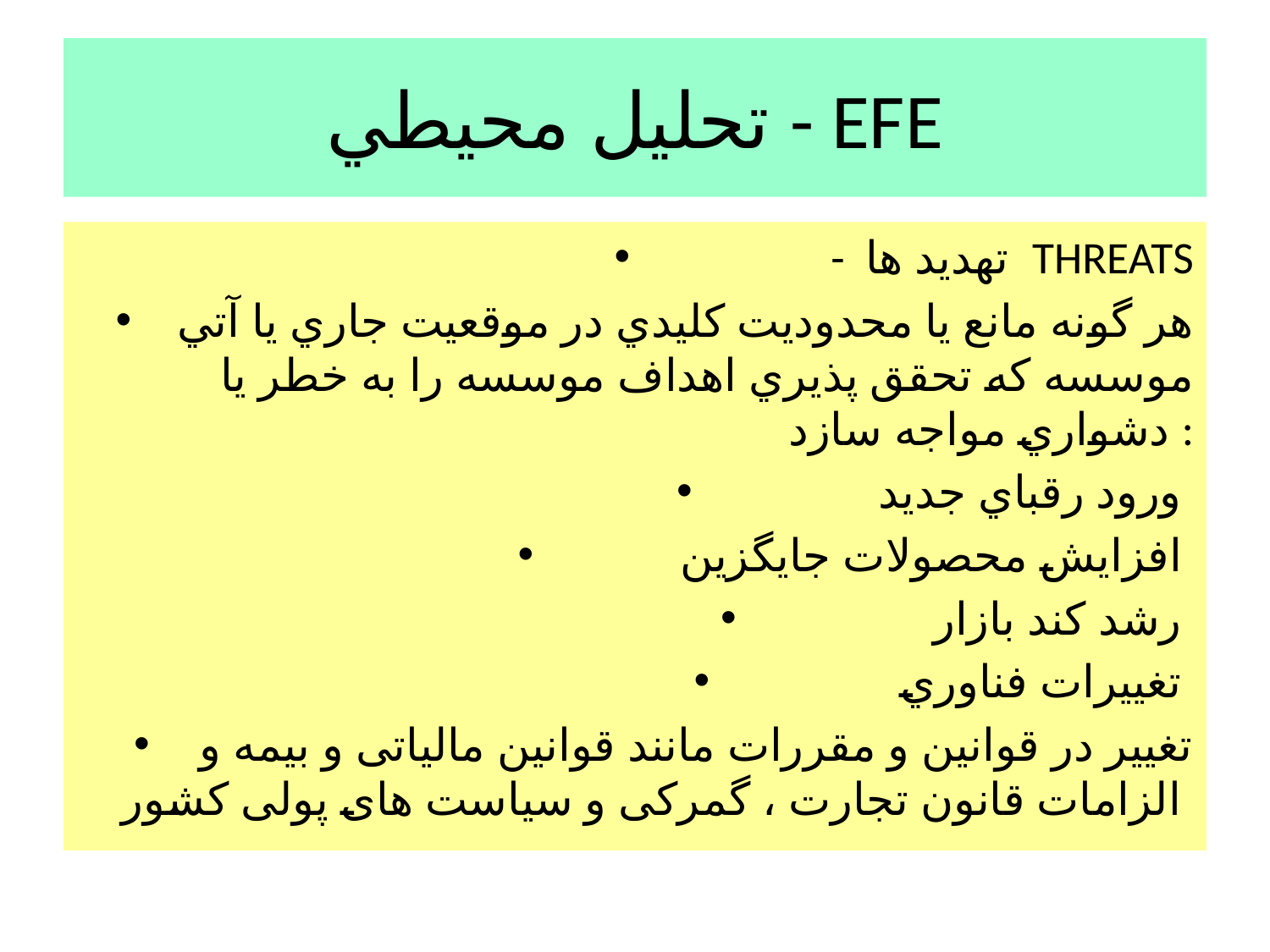

# تحليل محيطي - EFE
   -  تهديد ها  THREATS
هر گونه مانع يا محدوديت كليدي در موقعيت جاري يا آتي موسسه كه تحقق پذيري اهداف موسسه را به خطر يا دشواري مواجه سازد :
ورود رقباي جديد
افزايش محصولات جايگزين
رشد كند بازار
تغييرات فناوري
تغيير در قوانين و مقررات مانند قوانین مالیاتی و بیمه و الزامات قانون تجارت ، گمرکی و سیاست های پولی کشور